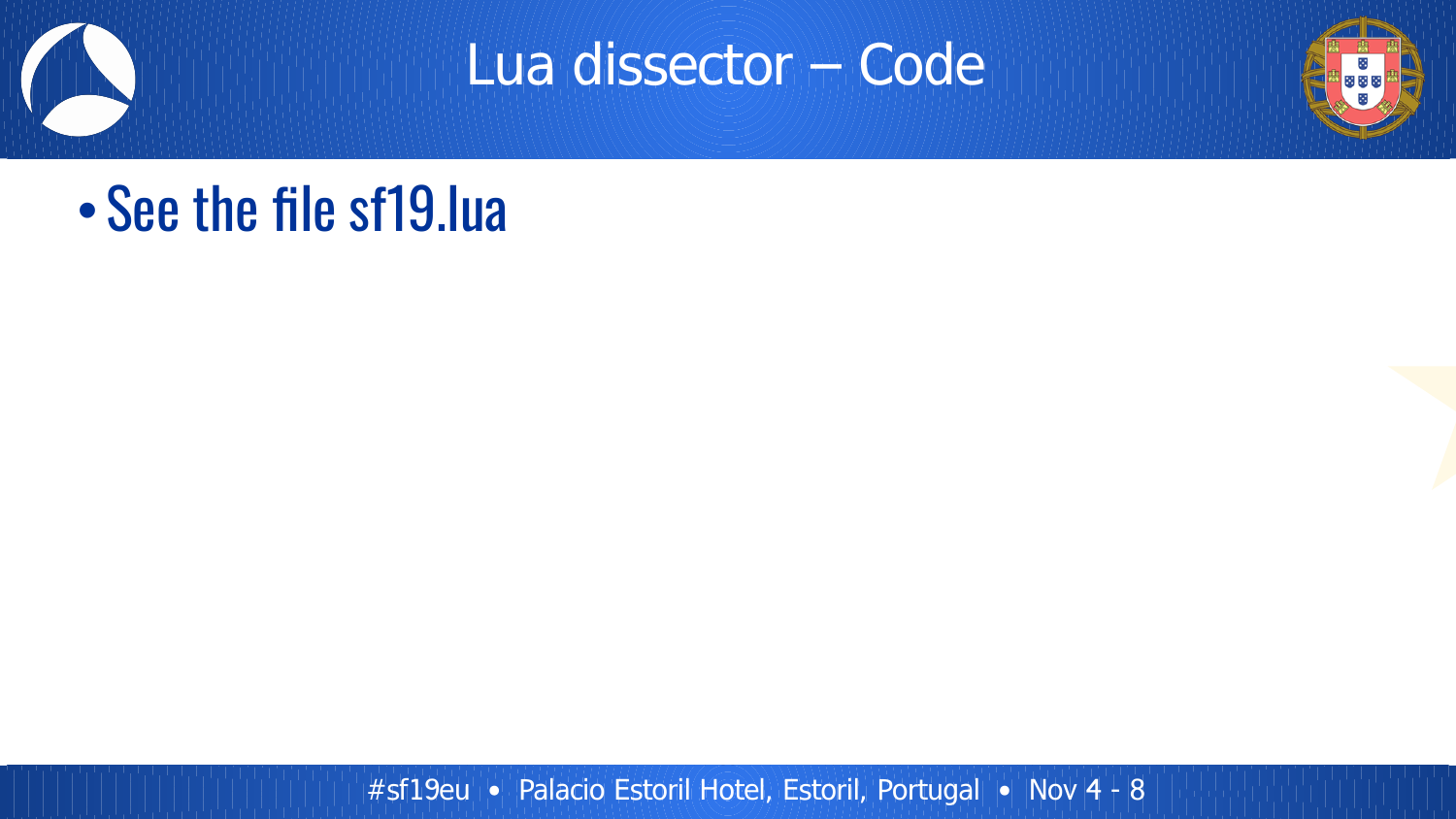

Lua dissector – Code
See the file sf19.lua